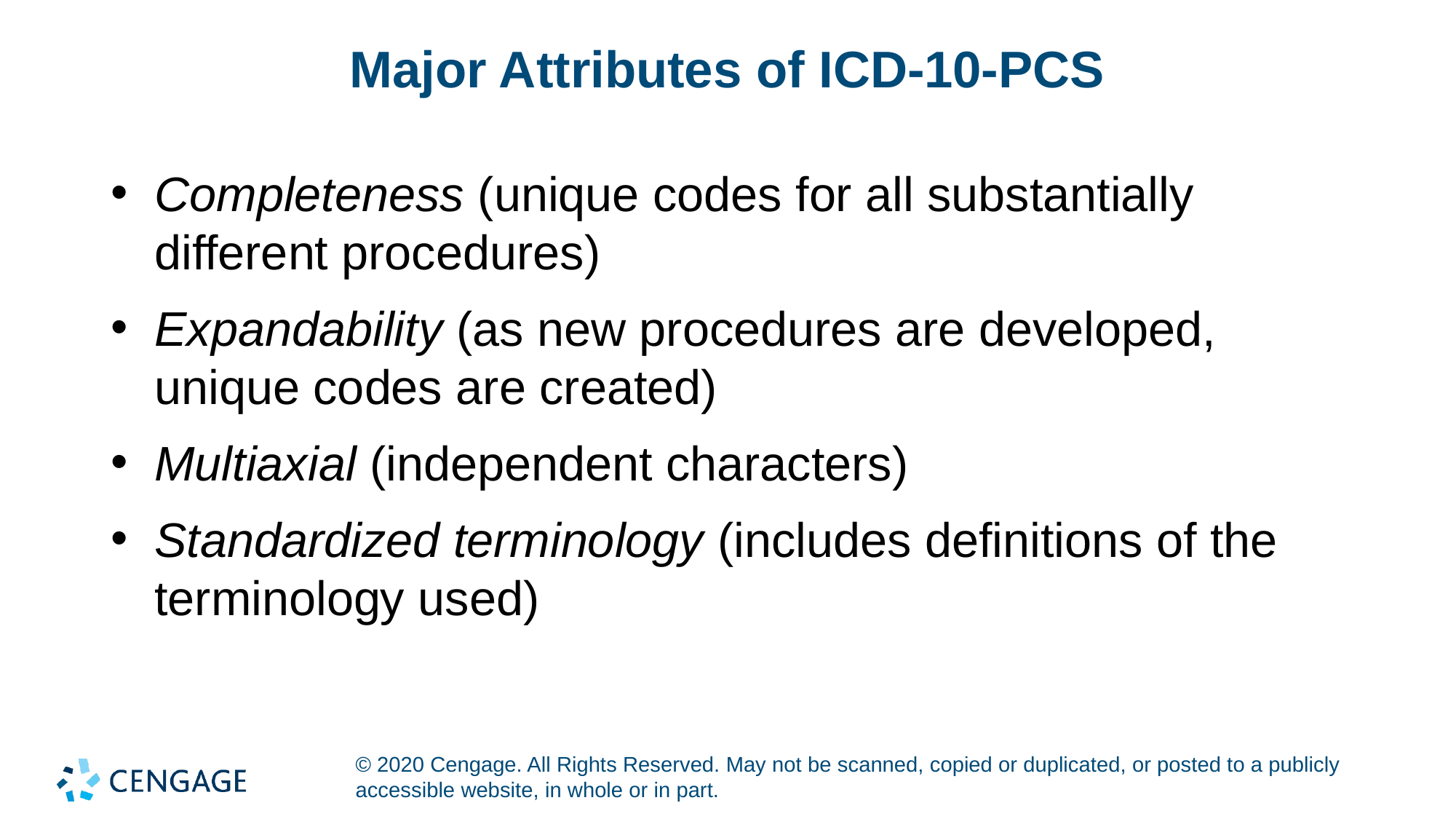

# Major Attributes of ICD-10-PCS
Completeness (unique codes for all substantially different procedures)
Expandability (as new procedures are developed, unique codes are created)
Multiaxial (independent characters)
Standardized terminology (includes definitions of the terminology used)